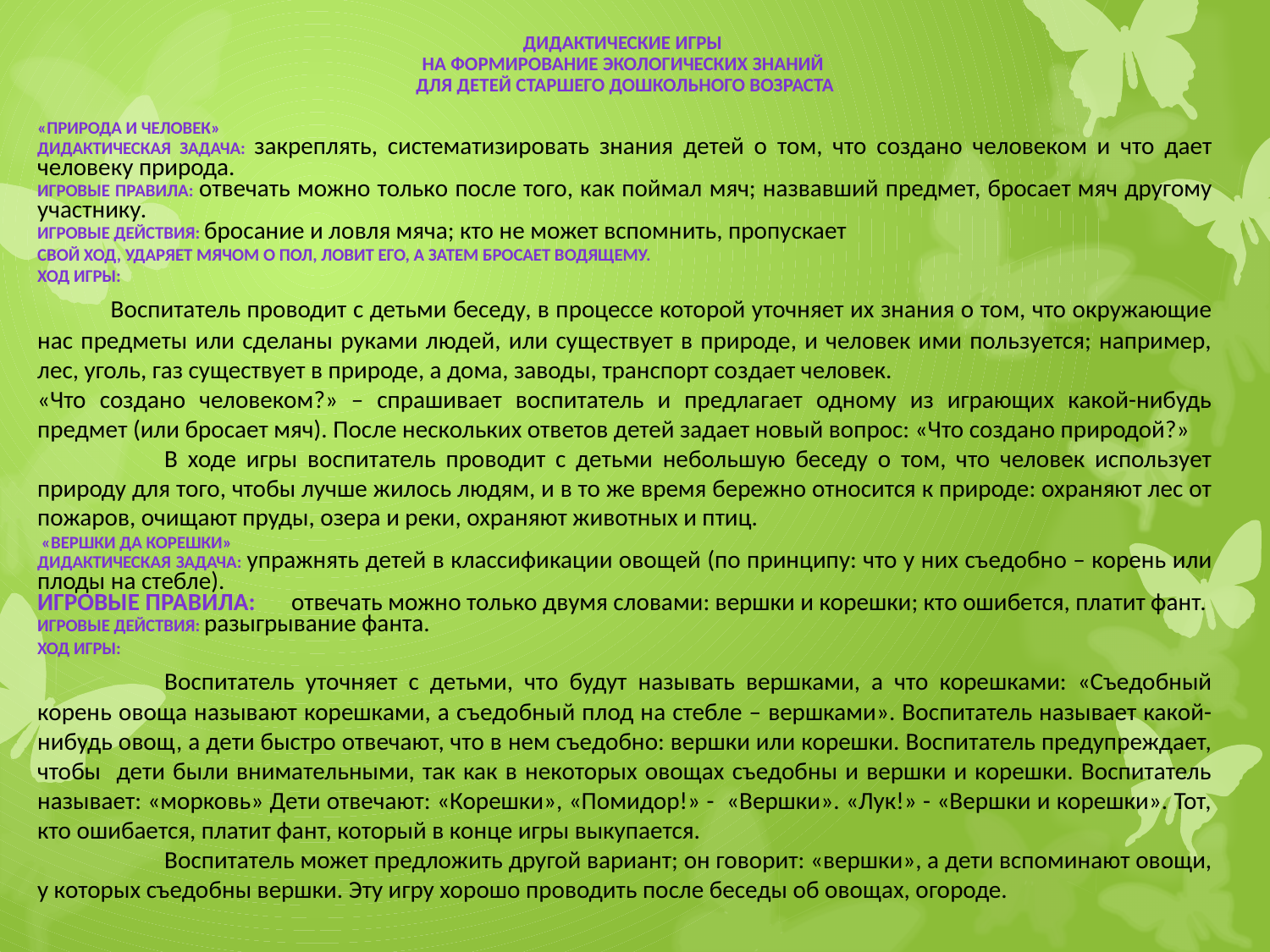

ДИДАКТИЧЕСКИЕ ИГРЫ
НА ФОРМИРОВАНИЕ ЭКОЛОГИЧЕСКИХ ЗНАНИЙ
ДЛЯ ДЕТЕЙ СТАРШЕГО ДОШКОЛЬНОГО ВОЗРАСТА

«ПРИРОДА И ЧЕЛОВЕК»
ДИДАКТИЧЕСКАЯ ЗАДАЧА: закреплять, систематизировать знания детей о том, что создано человеком и что дает человеку природа.
ИГРОВЫЕ ПРАВИЛА: отвечать можно только после того, как поймал мяч; назвавший предмет, бросает мяч другому участнику.
ИГРОВЫЕ ДЕЙСТВИЯ: бросание и ловля мяча; кто не может вспомнить, пропускает
свой ход, ударяет мячом о пол, ловит его, а затем бросает водящему.
ХОД ИГРЫ:
         Воспитатель проводит с детьми беседу, в процессе которой уточняет их знания о том, что окружающие нас предметы или сделаны руками людей, или существует в природе, и человек ими пользуется; например, лес, уголь, газ существует в природе, а дома, заводы, транспорт создает человек.
«Что создано человеком?» – спрашивает воспитатель и предлагает одному из играющих какой-нибудь предмет (или бросает мяч). После нескольких ответов детей задает новый вопрос: «Что создано природой?»
	В ходе игры воспитатель проводит с детьми небольшую беседу о том, что человек использует природу для того, чтобы лучше жилось людям, и в то же время бережно относится к природе: охраняют лес от пожаров, очищают пруды, озера и реки, охраняют животных и птиц.
 «ВЕРШКИ ДА КОРЕШКИ»
ДИДАКТИЧЕСКАЯ ЗАДАЧА: упражнять детей в классификации овощей (по принципу: что у них съедобно – корень или плоды на стебле).
ИГРОВЫЕ ПРАВИЛА:	отвечать можно только двумя словами: вершки и корешки; кто ошибется, платит фант.
ИГРОВЫЕ ДЕЙСТВИЯ: разыгрывание фанта.
ХОД ИГРЫ:
	Воспитатель уточняет с детьми, что будут называть вершками, а что корешками: «Съедобный корень овоща называют корешками, а съедобный плод на стебле – вершками». Воспитатель называет какой-нибудь овощ, а дети быстро отвечают, что в нем съедобно: вершки или корешки. Воспитатель предупреждает, чтобы  дети были внимательными, так как в некоторых овощах съедобны и вершки и корешки. Воспитатель называет: «морковь» Дети отвечают: «Корешки», «Помидор!» -  «Вершки». «Лук!» - «Вершки и корешки». Тот, кто ошибается, платит фант, который в конце игры выкупается.
	Воспитатель может предложить другой вариант; он говорит: «вершки», а дети вспоминают овощи, у которых съедобны вершки. Эту игру хорошо проводить после беседы об овощах, огороде.